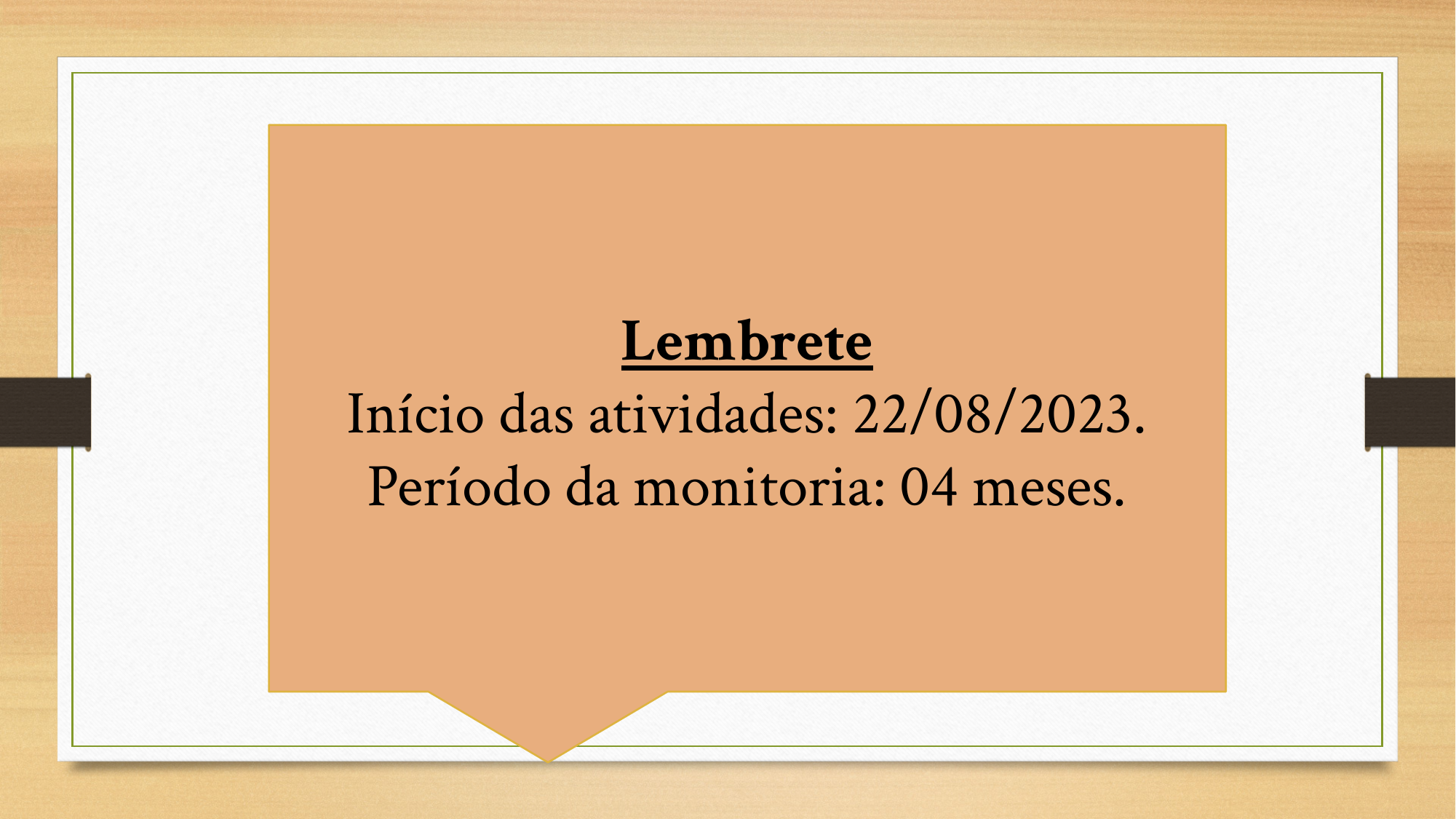

Lembrete
Início das atividades: 22/08/2023.
Período da monitoria: 04 meses.